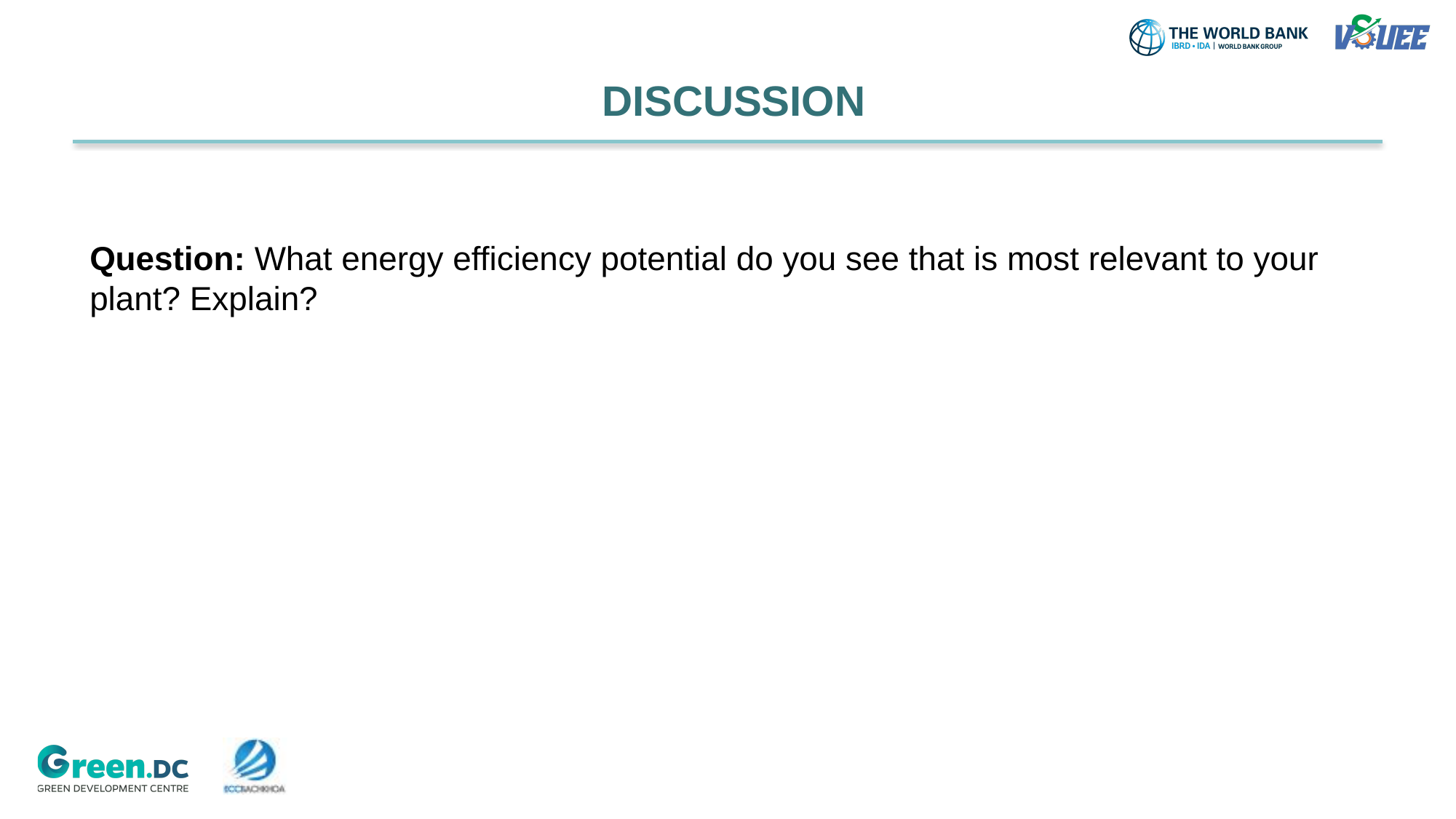

DISCUSSION
# Question: What energy efficiency potential do you see that is most relevant to your plant? Explain?